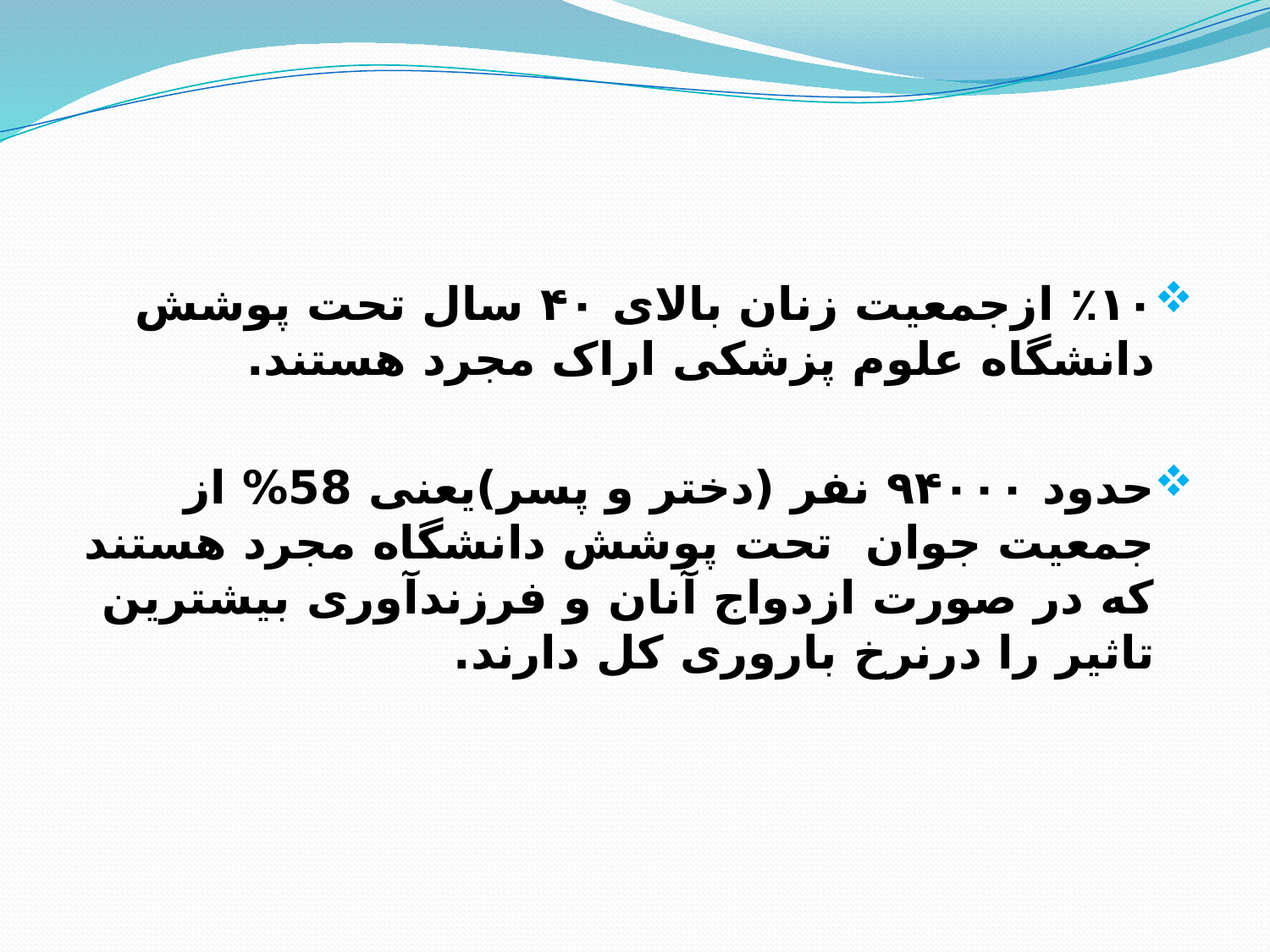

#
٪۱۰ ازجمعیت زنان بالای ۴۰ سال تحت پوشش دانشگاه علوم پزشکی اراک مجرد هستند.

حدود ۹۴۰۰۰ نفر (دختر و پسر)یعنی 58% از جمعیت جوان  تحت پوشش دانشگاه مجرد هستند که در صورت ازدواج آنان و فرزندآوری بیشترین تاثیر را درنرخ باروری کل دارند.